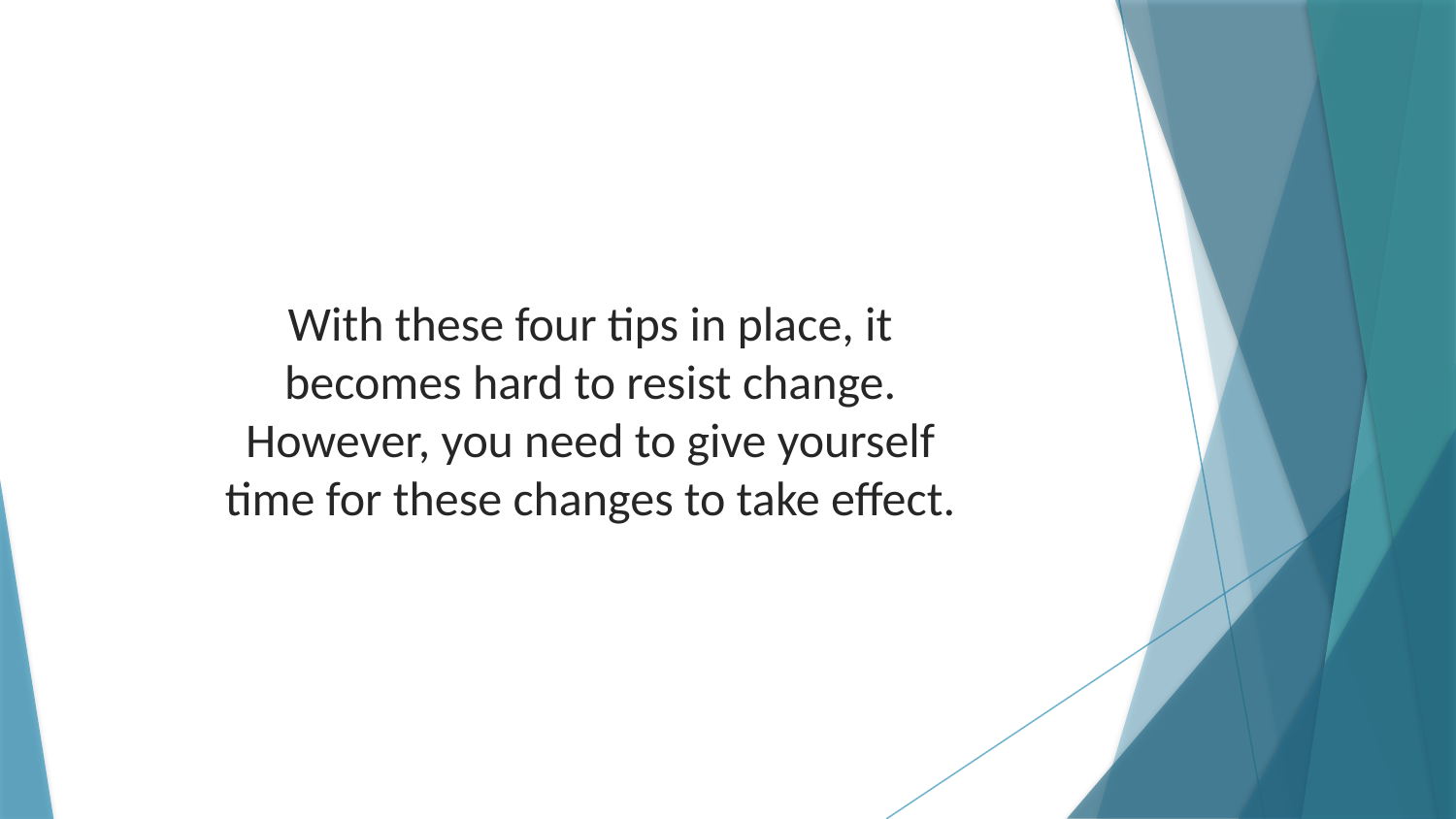

With these four tips in place, it becomes hard to resist change. However, you need to give yourself time for these changes to take effect.